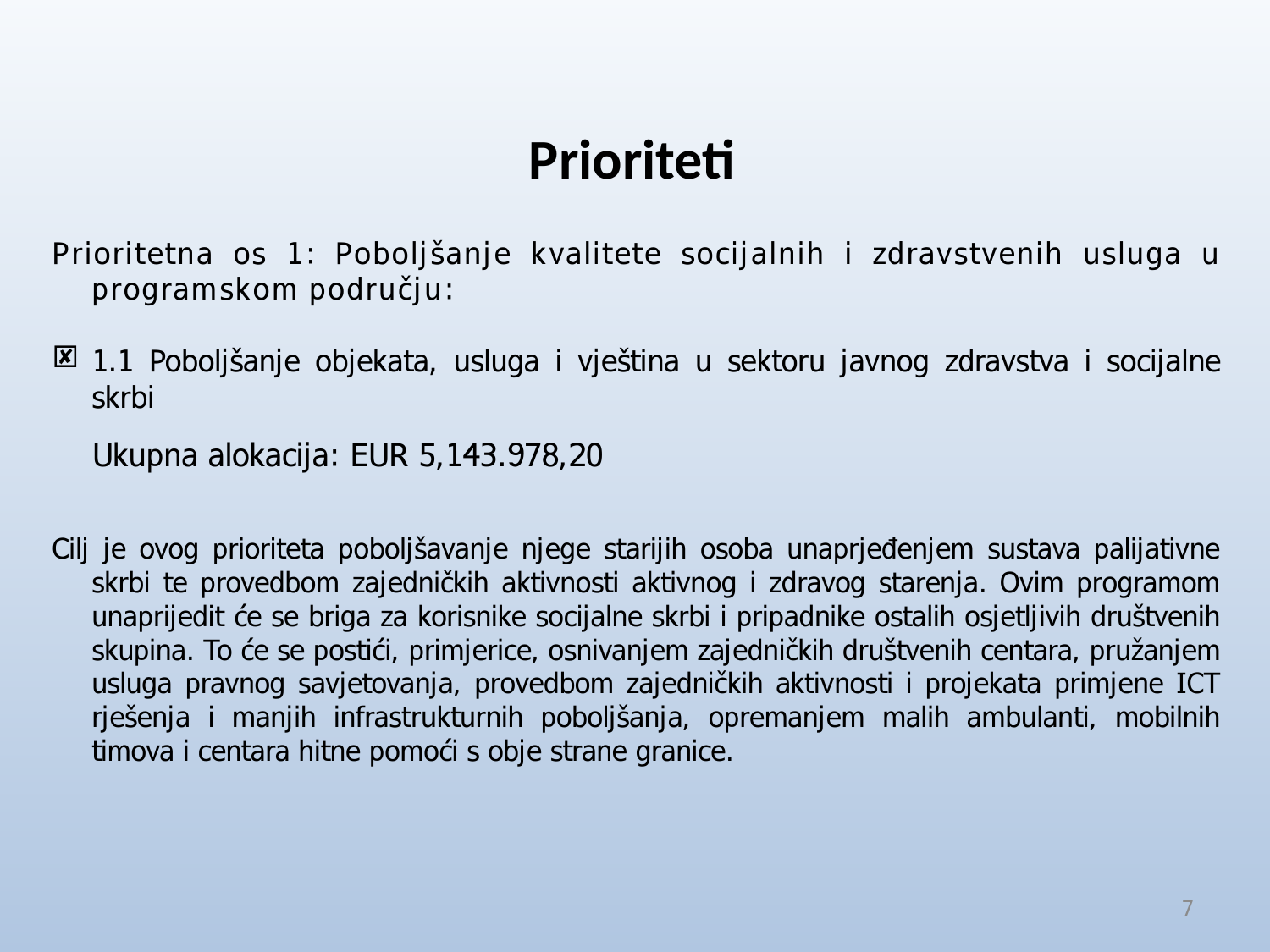

# Prioriteti
Prioritetna os 1: Poboljšanje kvalitete socijalnih i zdravstvenih usluga u programskom području:

1.1 Poboljšanje objekata, usluga i vještina u sektoru javnog zdravstva i socijalne skrbi

    Ukupna alokacija: EUR 5,143.978,20

Cilj je ovog prioriteta poboljšavanje njege starijih osoba unaprjeđenjem sustava palijativne skrbi te provedbom zajedničkih aktivnosti aktivnog i zdravog starenja. Ovim programom unaprijedit će se briga za korisnike socijalne skrbi i pripadnike ostalih osjetljivih društvenih skupina. To će se postići, primjerice, osnivanjem zajedničkih društvenih centara, pružanjem usluga pravnog savjetovanja, provedbom zajedničkih aktivnosti i projekata primjene ICT rješenja i manjih infrastrukturnih poboljšanja, opremanjem malih ambulanti, mobilnih timova i centara hitne pomoći s obje strane granice.
7